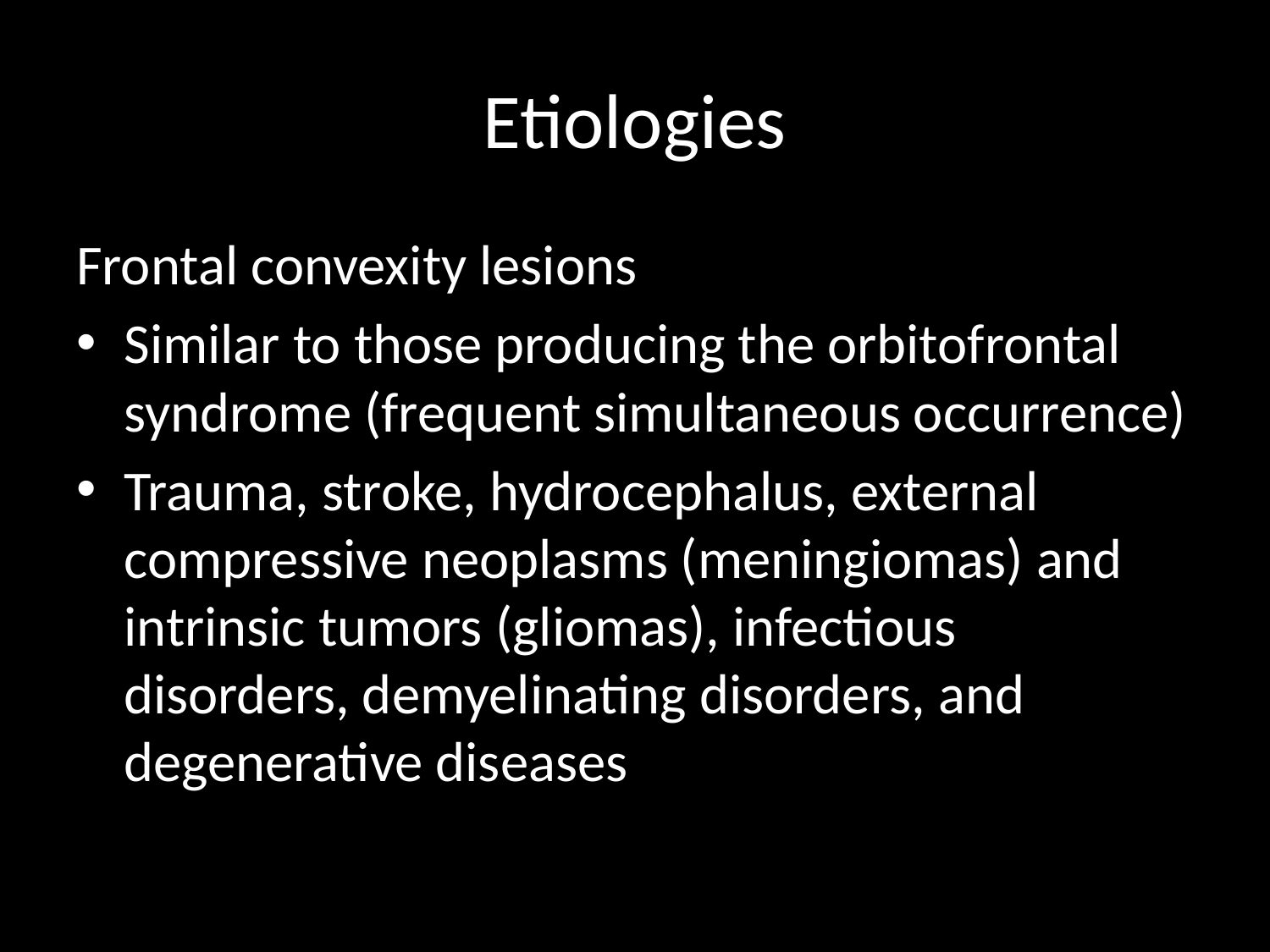

# Etiologies
Frontal convexity lesions
Similar to those producing the orbitofrontal syndrome (frequent simultaneous occurrence)
Trauma, stroke, hydrocephalus, external compressive neoplasms (meningiomas) and intrinsic tumors (gliomas), infectious disorders, demyelinating disorders, and degenerative diseases